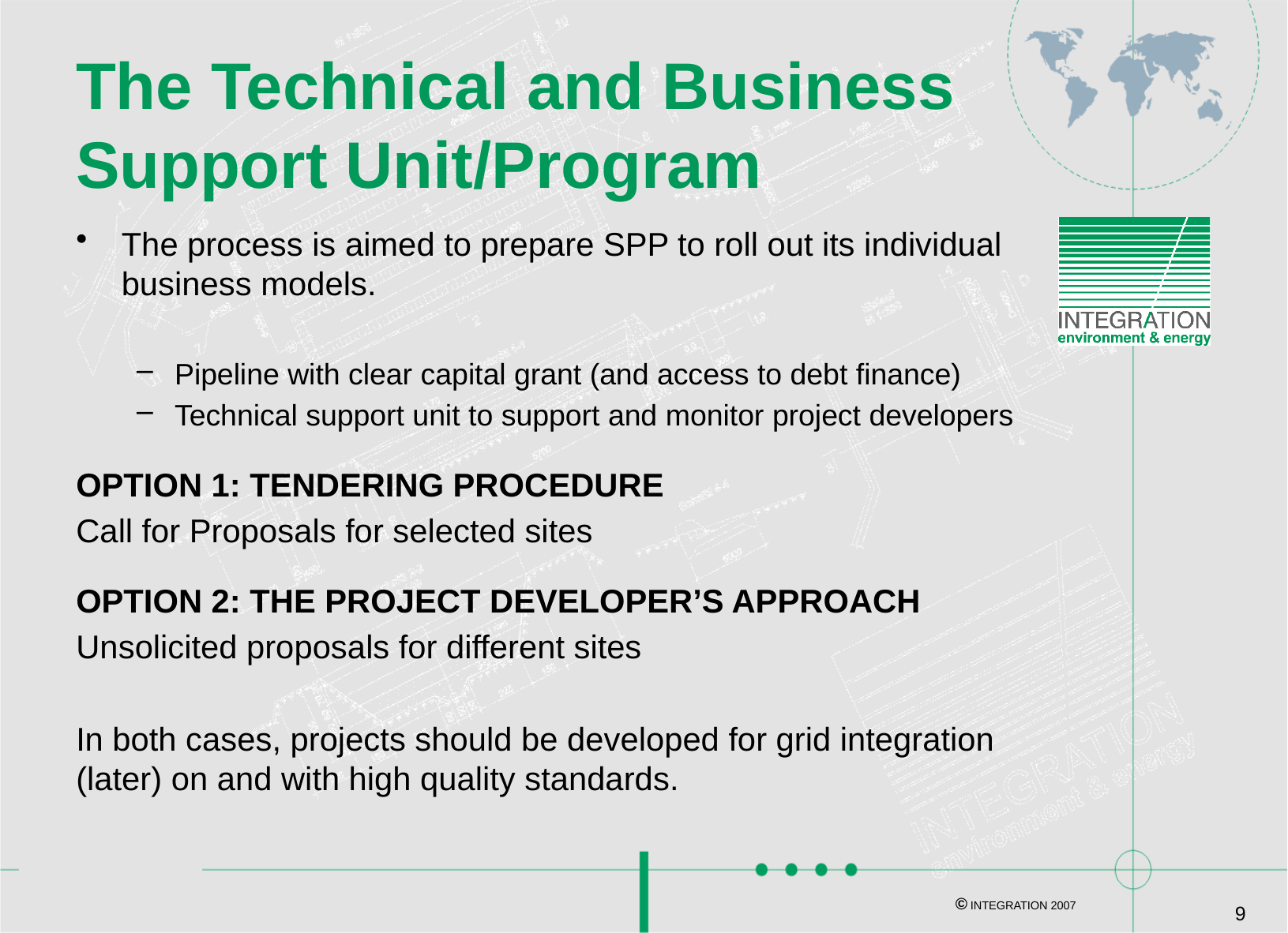

# The Technical and Business Support Unit/Program
The process is aimed to prepare SPP to roll out its individual business models.

Pipeline with clear capital grant (and access to debt finance)
Technical support unit to support and monitor project developers

OPTION 1: TENDERING PROCEDURE
Call for Proposals for selected sites

OPTION 2: THE PROJECT DEVELOPER’S APPROACH
Unsolicited proposals for different sites

In both cases, projects should be developed for grid integration (later) on and with high quality standards.

Sizes/capacities, technologies, target groups and investment costs as well as to the question whether “embedded generation”

Quantification of site selection criteria. Villages/settlements must meet the criteria to be suitable for mini-hydro electrification.

© INTEGRATION 2007

9